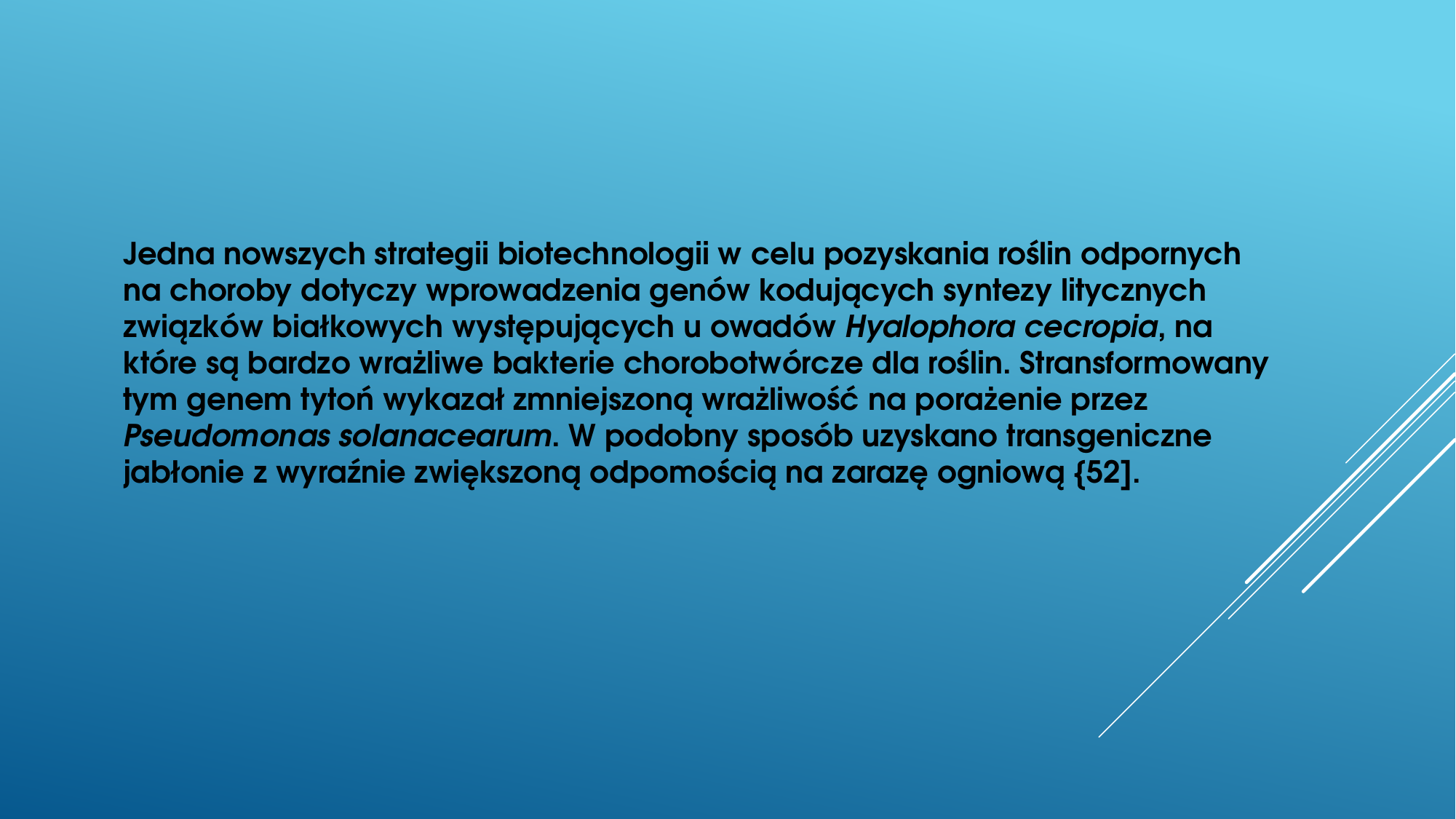

Jedna nowszych strategii biotechnologii w celu pozyskania roślin odpornych na choroby dotyczy wprowadzenia genów kodujących syntezy litycznych związków białkowych występujących u owadów Hyalophora cecropia, na które są bardzo wrażliwe bakterie chorobotwórcze dla roślin. Stransformowany tym genem tytoń wykazał zmniejszoną wrażliwość na porażenie przez Pseudomonas solanacearum. W podobny sposób uzyskano transgeniczne jabłonie z wyraźnie zwiększoną odpomością na zarazę ogniową {52].